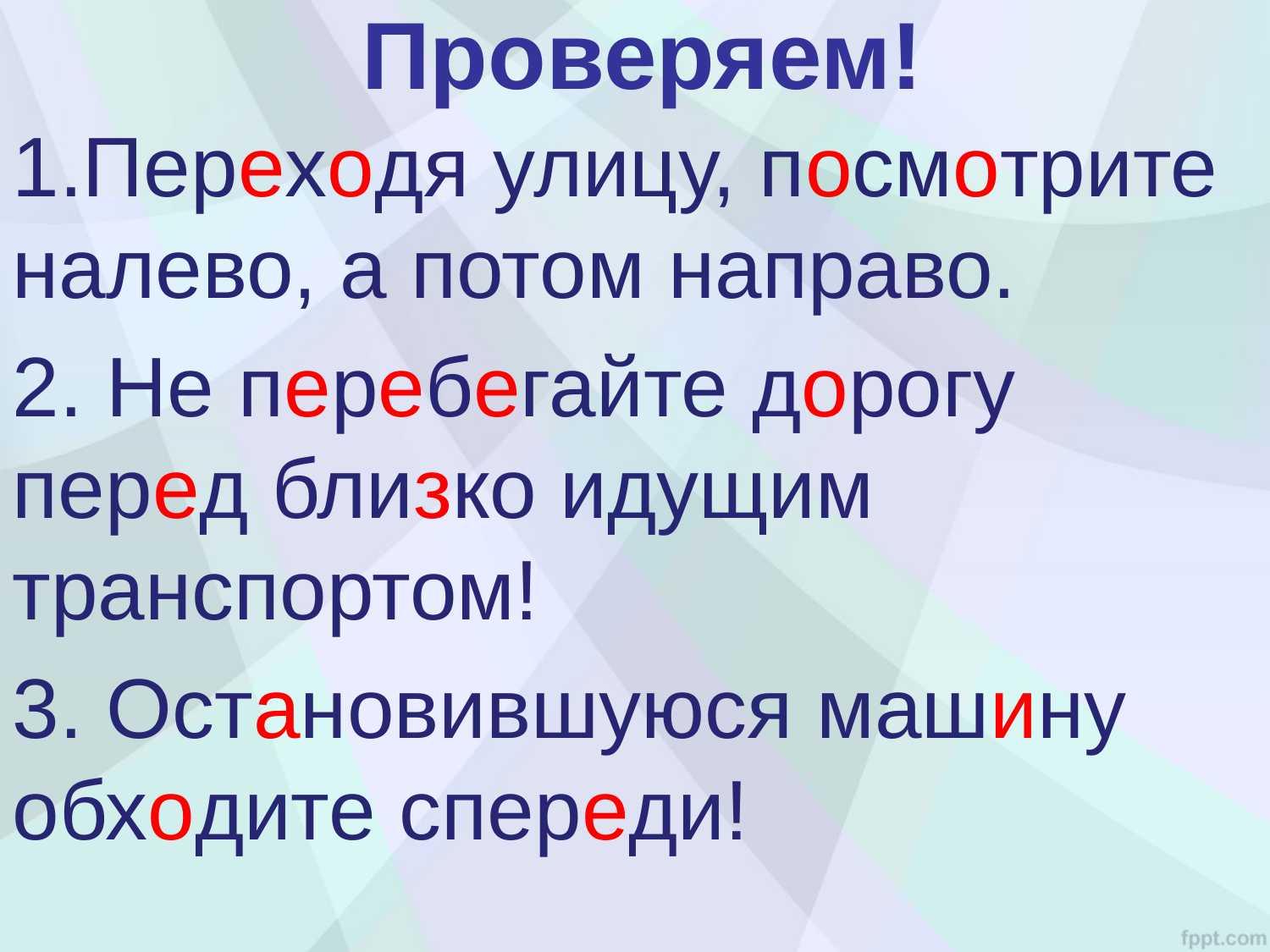

# Проверяем!
1.Переходя улицу, посмотрите налево, а потом направо.
2. Не перебегайте дорогу перед близко идущим транспортом!
3. Остановившуюся машину обходите спереди!